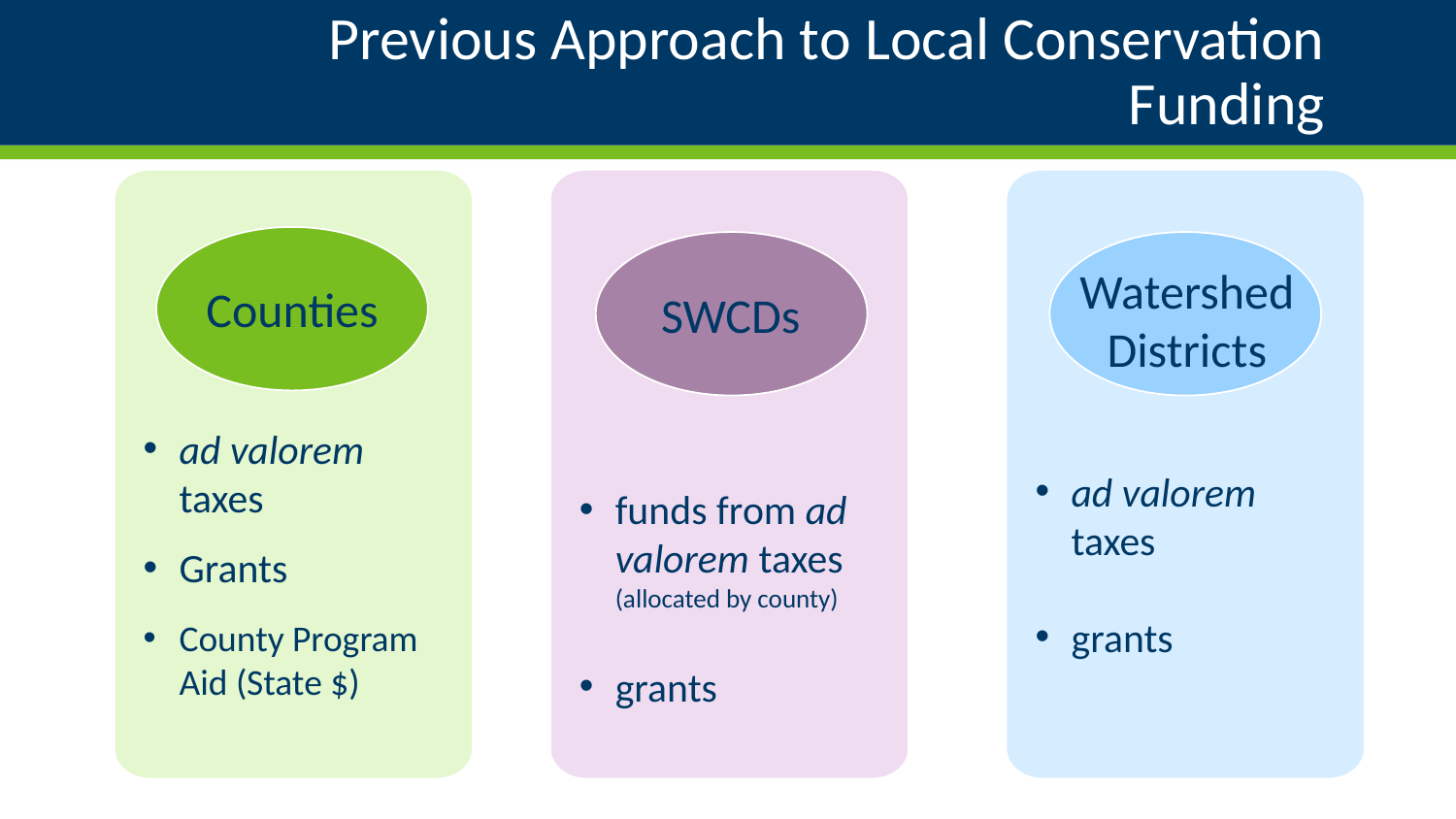

# Previous Approach to Local Conservation Funding

ad valorem taxes

Grants

County Program Aid (State $)

funds from ad valorem taxes (allocated by county)

grants

ad valorem taxes

grants

Counties

Watershed Districts

SWCDs